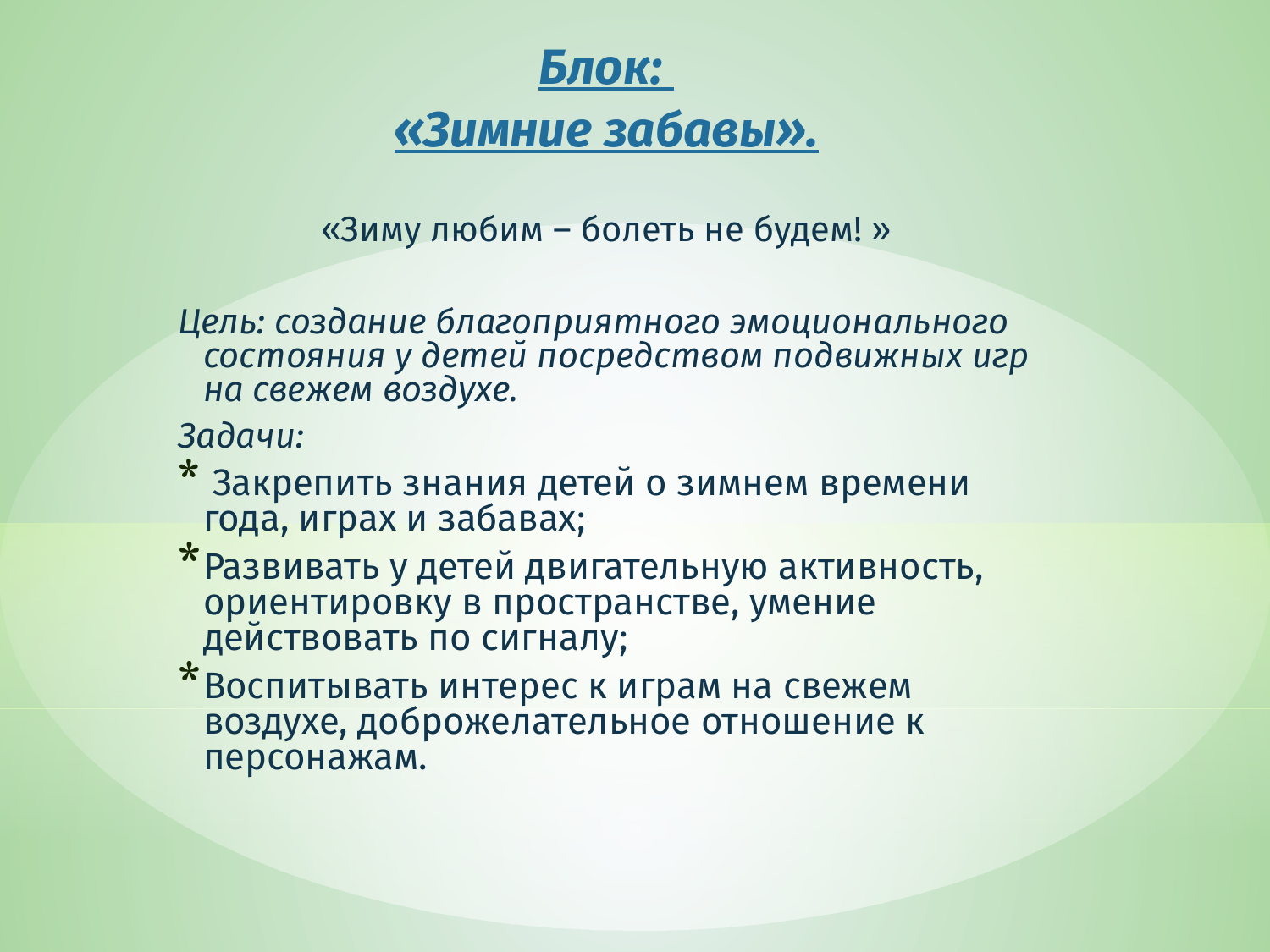

Блок:
«Зимние забавы».

«Зиму любим – болеть не будем! »

Цель: создание благоприятного эмоционального состояния у детей посредством подвижных игр на свежем воздухе.
Задачи:
 Закрепить знания детей о зимнем времени года, играх и забавах;
Развивать у детей двигательную активность, ориентировку в пространстве, умение действовать по сигналу;
Воспитывать интерес к играм на свежем воздухе, доброжелательное отношение к персонажам.